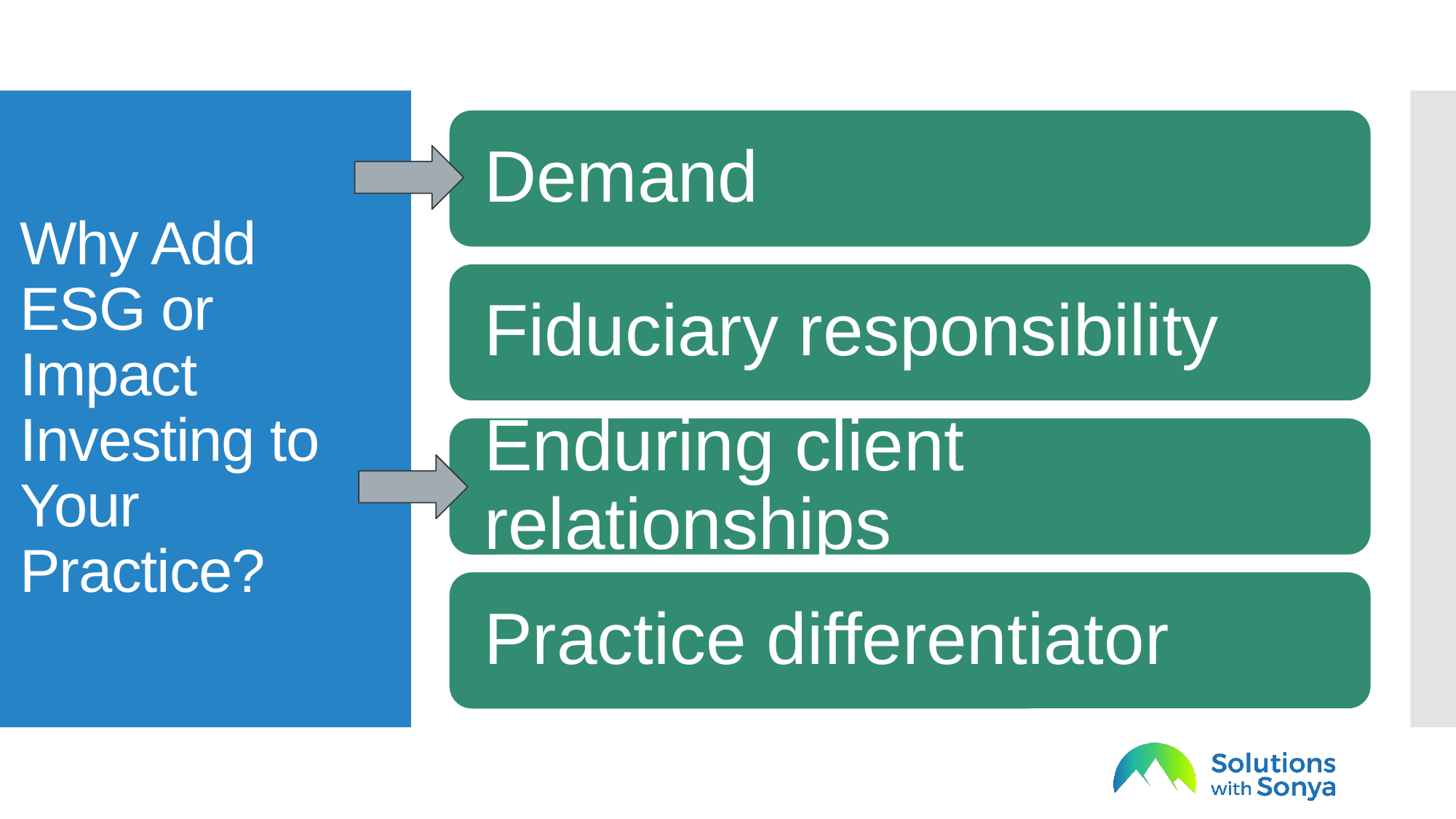

Demand
Fiduciary responsibility
Enduring client relationships
Practice differentiator
# Why Add ESG or Impact Investing to Your Practice?